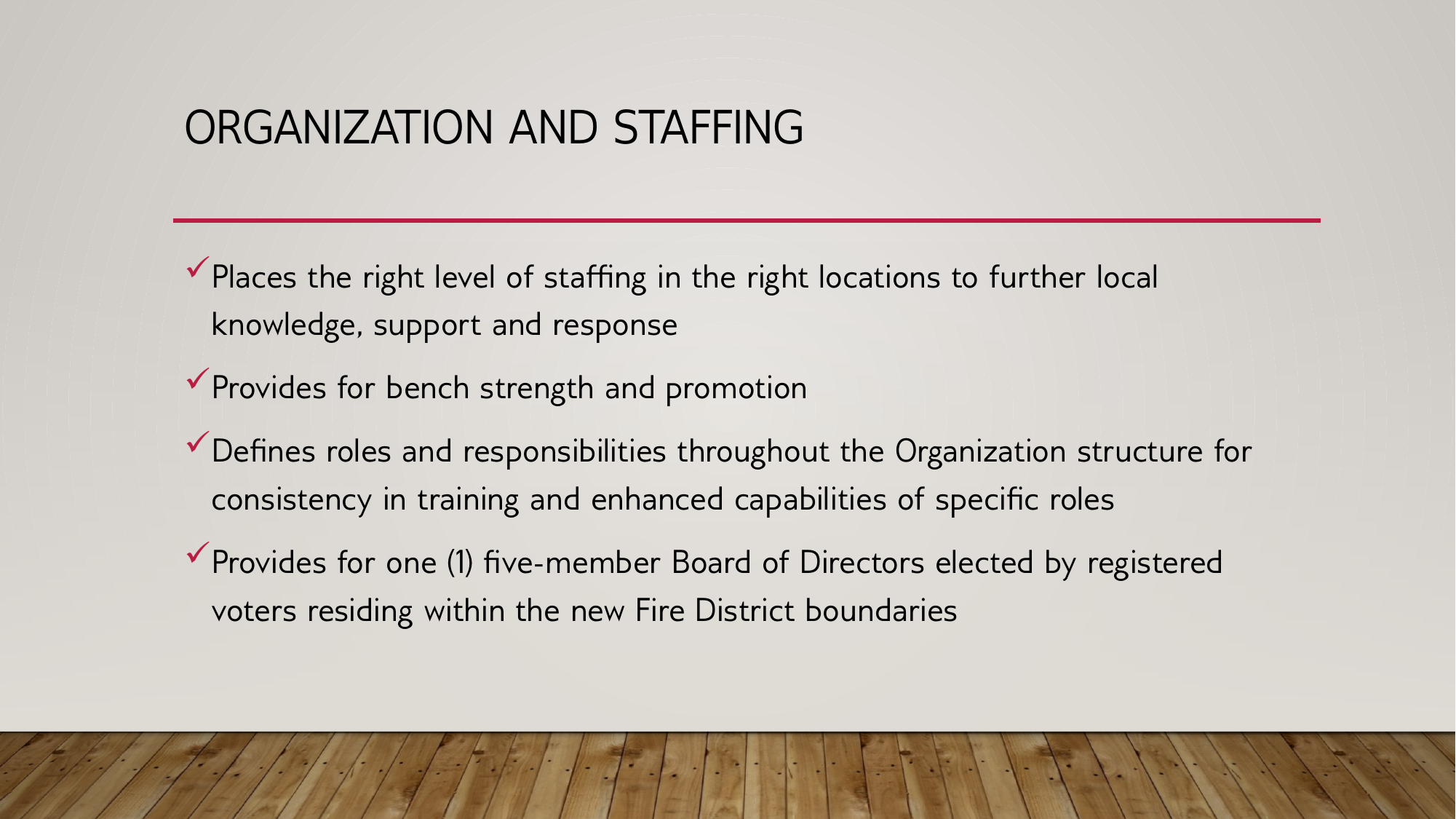

# Organization and staffing
Places the right level of staffing in the right locations to further local knowledge, support and response
Provides for bench strength and promotion
Defines roles and responsibilities throughout the Organization structure for consistency in training and enhanced capabilities of specific roles
Provides for one (1) five-member Board of Directors elected by registered voters residing within the new Fire District boundaries